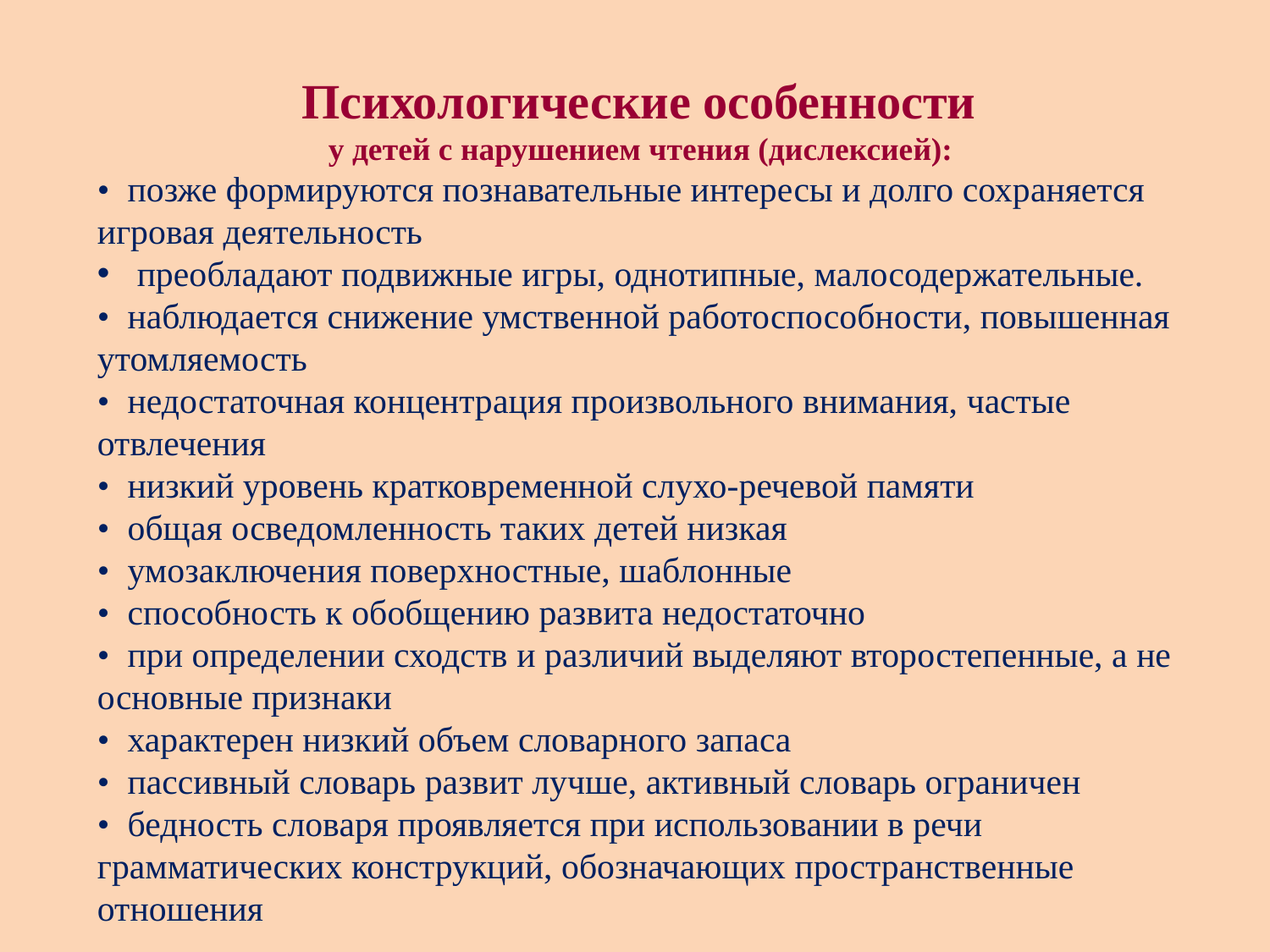

Психологические особенности
у детей c нарушением чтения (дислексией):
•  позже формируются познавательные интересы и долго сохраняется игровая деятельность
преобладают подвижные игры, однотипные, малосодержательные.
•  наблюдается снижение умственной работоспособности, повышенная утомляемость
•  недостаточная концентрация произвольного внимания, частые отвлечения
•  низкий уровень кратковременной слухо-речевой памяти
•  общая осведомленность таких детей низкая
•  умозаключения поверхностные, шаблонные
•  способность к обобщению развита недостаточно
•  при определении сходств и различий выделяют второстепенные, а не основные признаки
•  характерен низкий объем словарного запаса
•  пассивный словарь развит лучше, активный словарь ограничен
•  бедность словаря проявляется при использовании в речи грамматических конструкций, обозначающих пространственные отношения